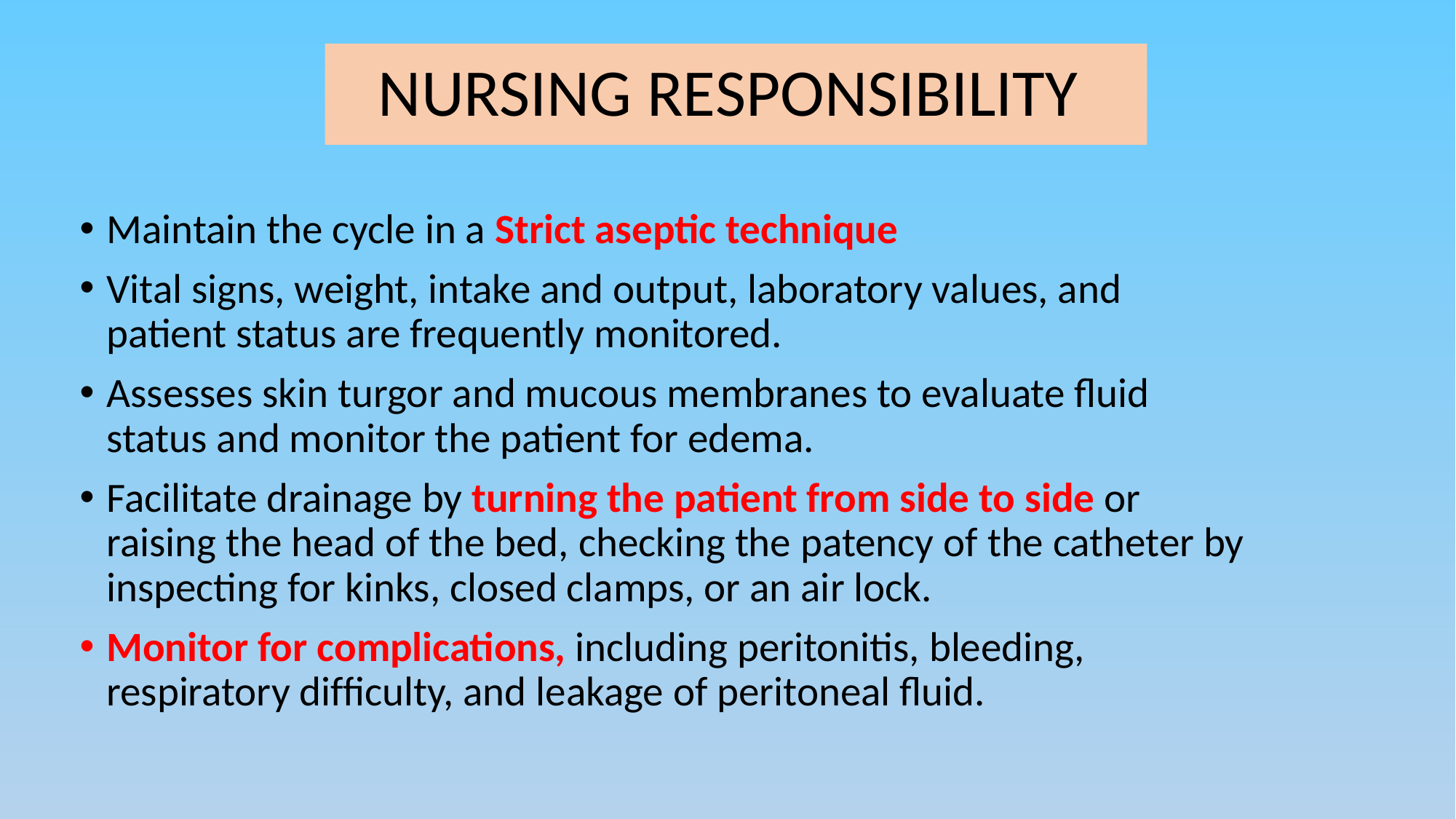

# NURSING RESPONSIBILITY
Maintain the cycle in a Strict aseptic technique
Vital signs, weight, intake and output, laboratory values, and patient status are frequently monitored.
Assesses skin turgor and mucous membranes to evaluate ﬂuid status and monitor the patient for edema.
Facilitate drainage by turning the patient from side to side or raising the head of the bed, checking the patency of the catheter by inspecting for kinks, closed clamps, or an air lock.
Monitor for complications, including peritonitis, bleeding, respiratory difﬁculty, and leakage of peritoneal ﬂuid.